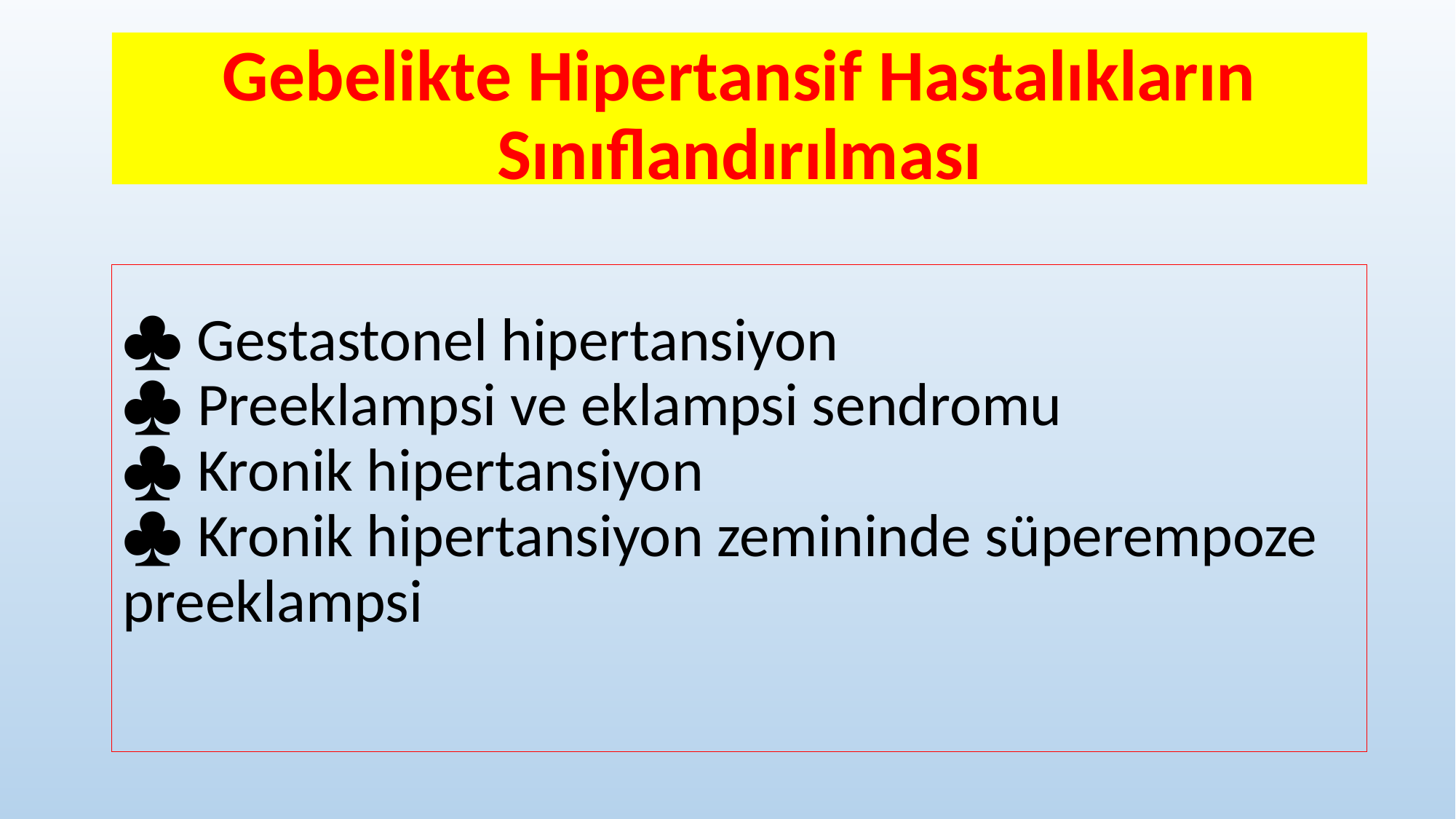

Gebelikte Hipertansif Hastalıkların Sınıflandırılması
# ♣ Gestastonel hipertansiyon ♣ Preeklampsi ve eklampsi sendromu ♣ Kronik hipertansiyon ♣ Kronik hipertansiyon zemininde süperempoze preeklampsi